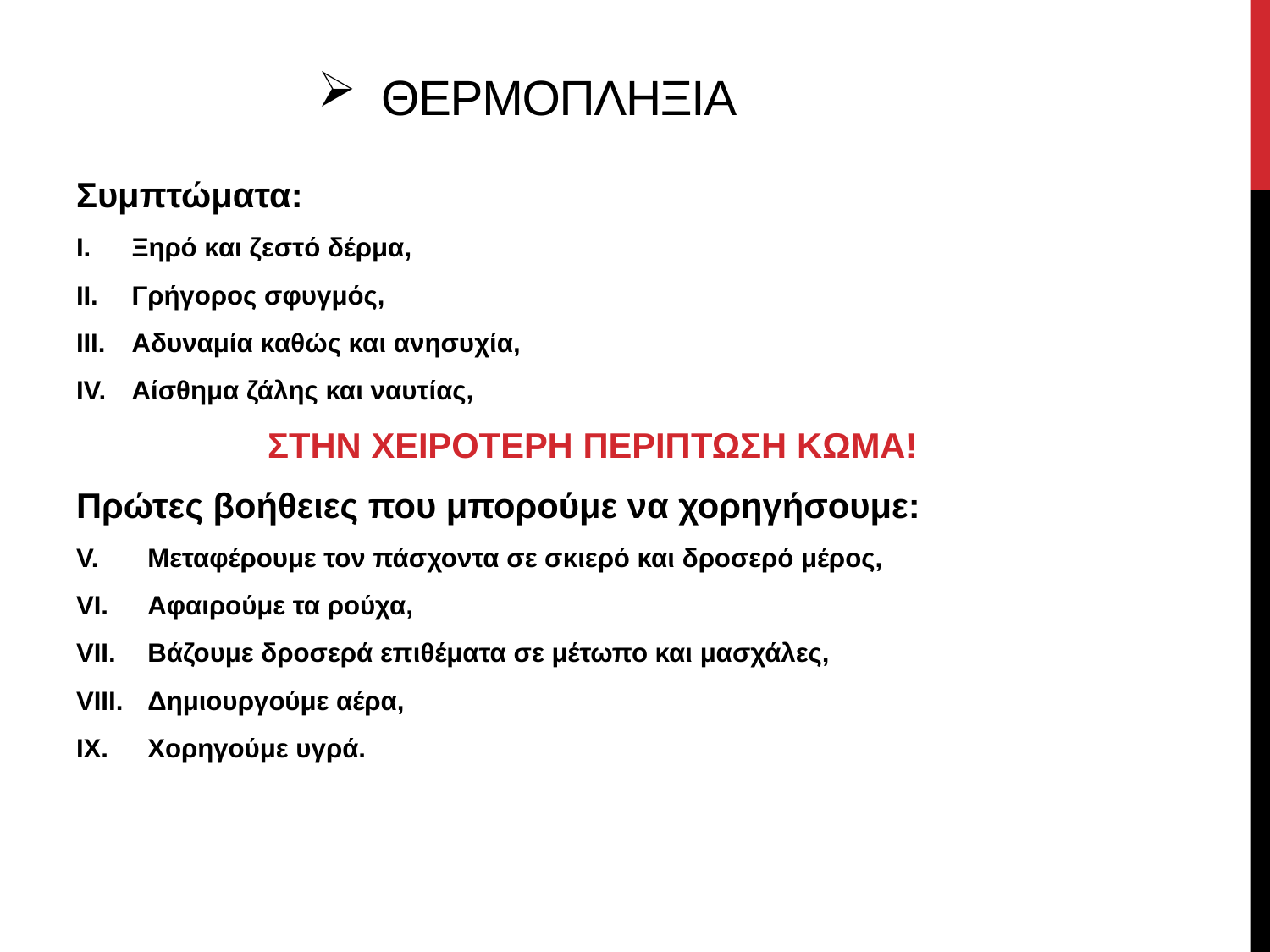

# θερμοπληξια
Συμπτώματα:
Ξηρό και ζεστό δέρμα,
Γρήγορος σφυγμός,
Αδυναμία καθώς και ανησυχία,
Αίσθημα ζάλης και ναυτίας,
ΣΤΗΝ ΧΕΙΡΟΤΕΡΗ ΠΕΡΙΠΤΩΣΗ ΚΩΜΑ!
Πρώτες βοήθειες που μπορούμε να χορηγήσουμε:
Μεταφέρουμε τον πάσχοντα σε σκιερό και δροσερό μέρος,
Αφαιρούμε τα ρούχα,
Βάζουμε δροσερά επιθέματα σε μέτωπο και μασχάλες,
Δημιουργούμε αέρα,
Χορηγούμε υγρά.